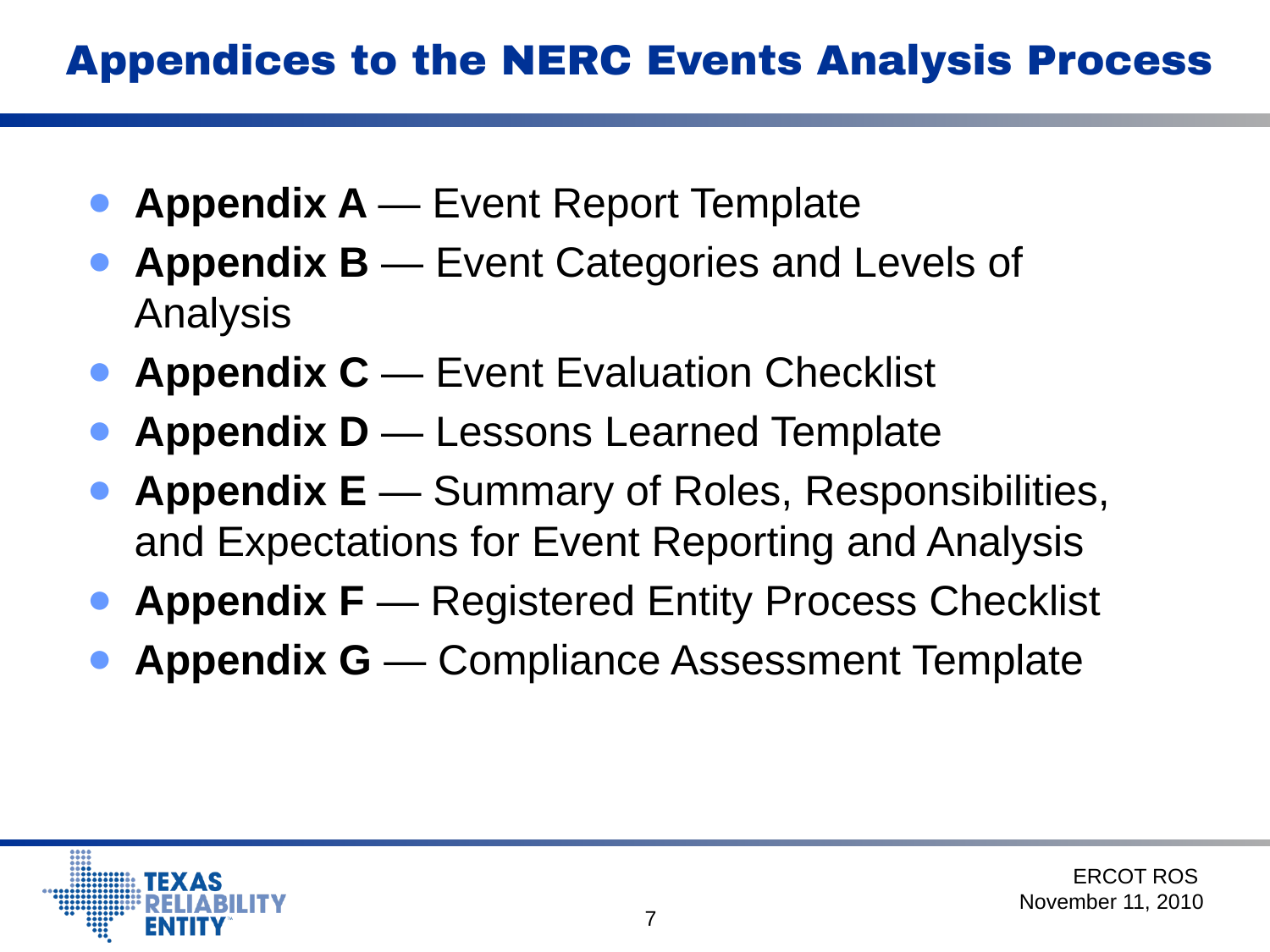

# Appendices to the NERC Events Analysis Process
Appendix A — Event Report Template
Appendix B — Event Categories and Levels of Analysis
Appendix C — Event Evaluation Checklist
Appendix D — Lessons Learned Template
Appendix E — Summary of Roles, Responsibilities, and Expectations for Event Reporting and Analysis
Appendix F — Registered Entity Process Checklist
Appendix G — Compliance Assessment Template

ERCOT ROS
November 11, 2010